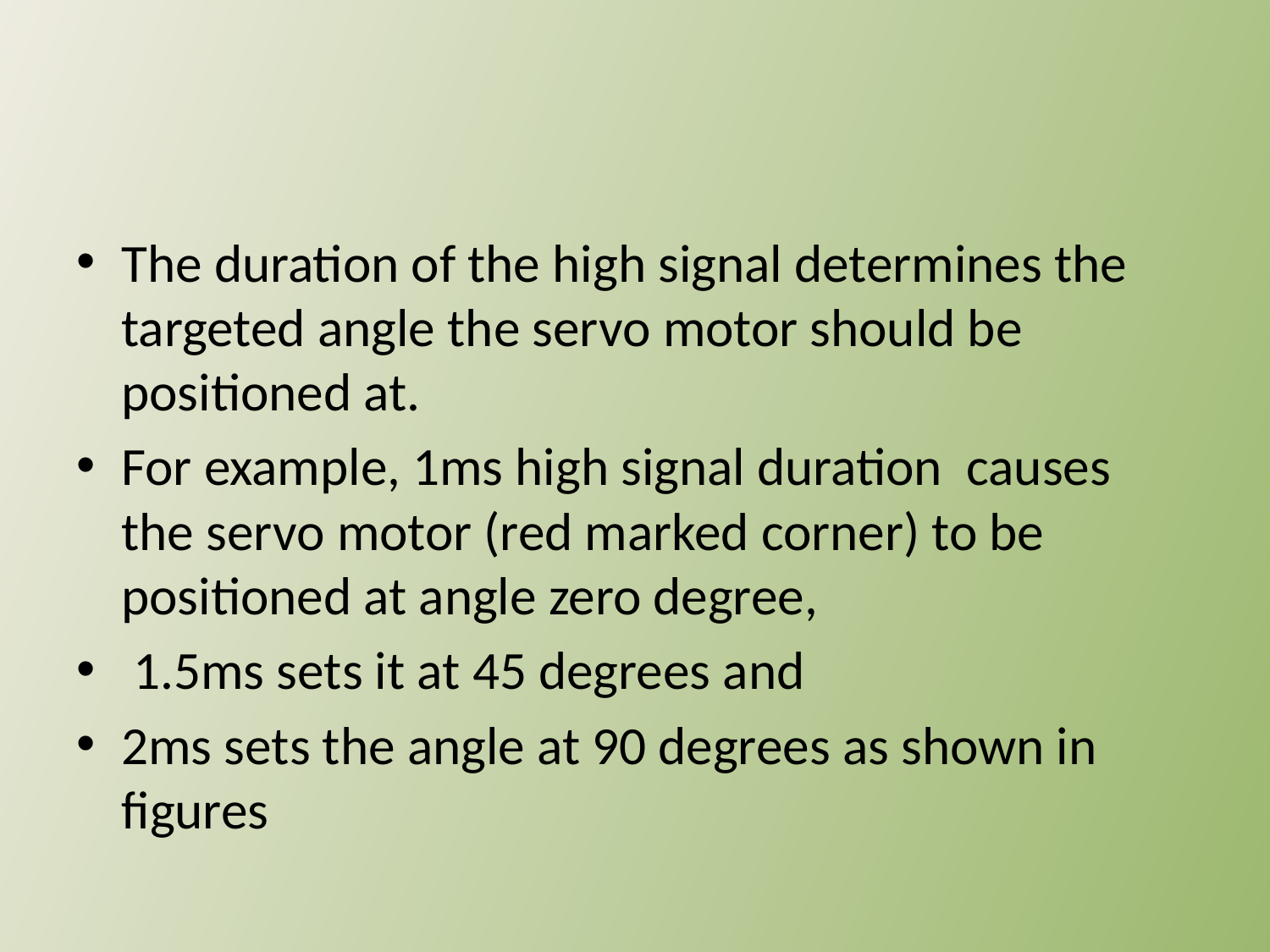

#
The duration of the high signal determines the targeted angle the servo motor should be positioned at.
For example, 1ms high signal duration  causes the servo motor (red marked corner) to be positioned at angle zero degree,
 1.5ms sets it at 45 degrees and
2ms sets the angle at 90 degrees as shown in figures